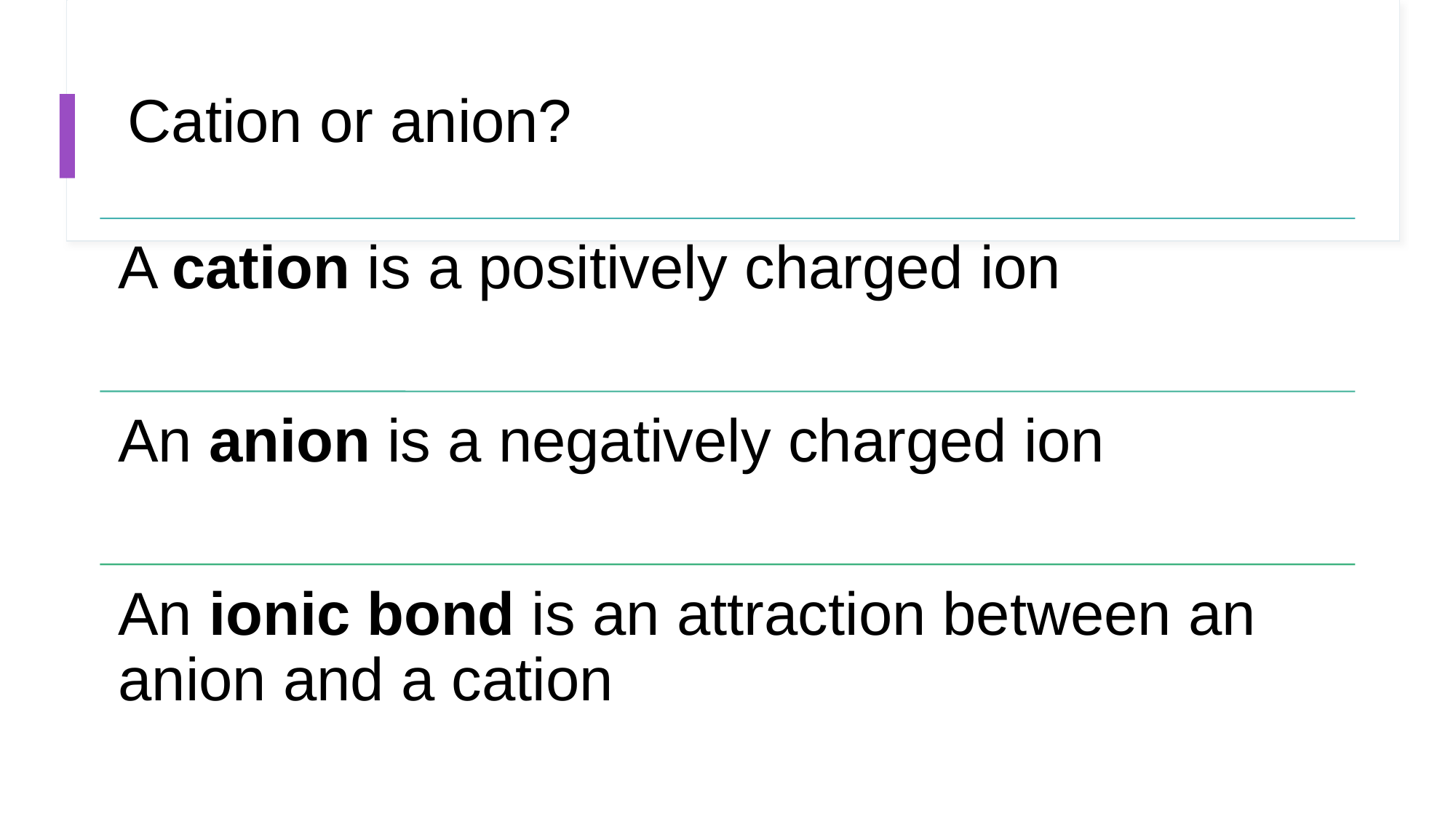

# Cation or anion?
A cation is a positively charged ion
An anion is a negatively charged ion
An ionic bond is an attraction between an anion and a cation